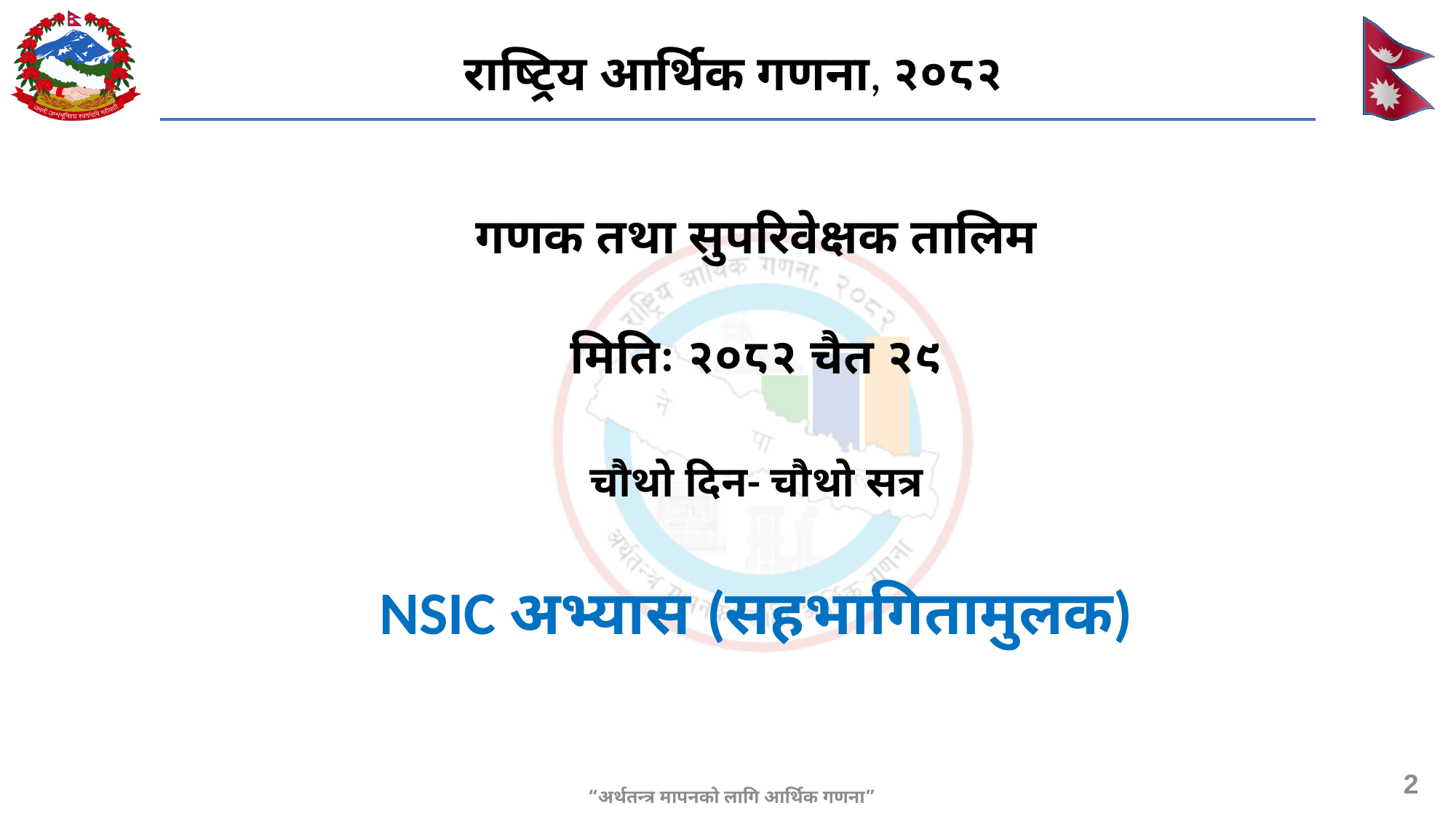

# राष्ट्रिय आर्थिक गणना, २०८२
गणक तथा सुपरिवेक्षक तालिम
मितिः २०८२ चैत २९

चौथो दिन- चौथो सत्र

NSIC अभ्यास (सहभागितामुलक)

2
“अर्थतन्त्र मापनको लागि आर्थिक गणना”